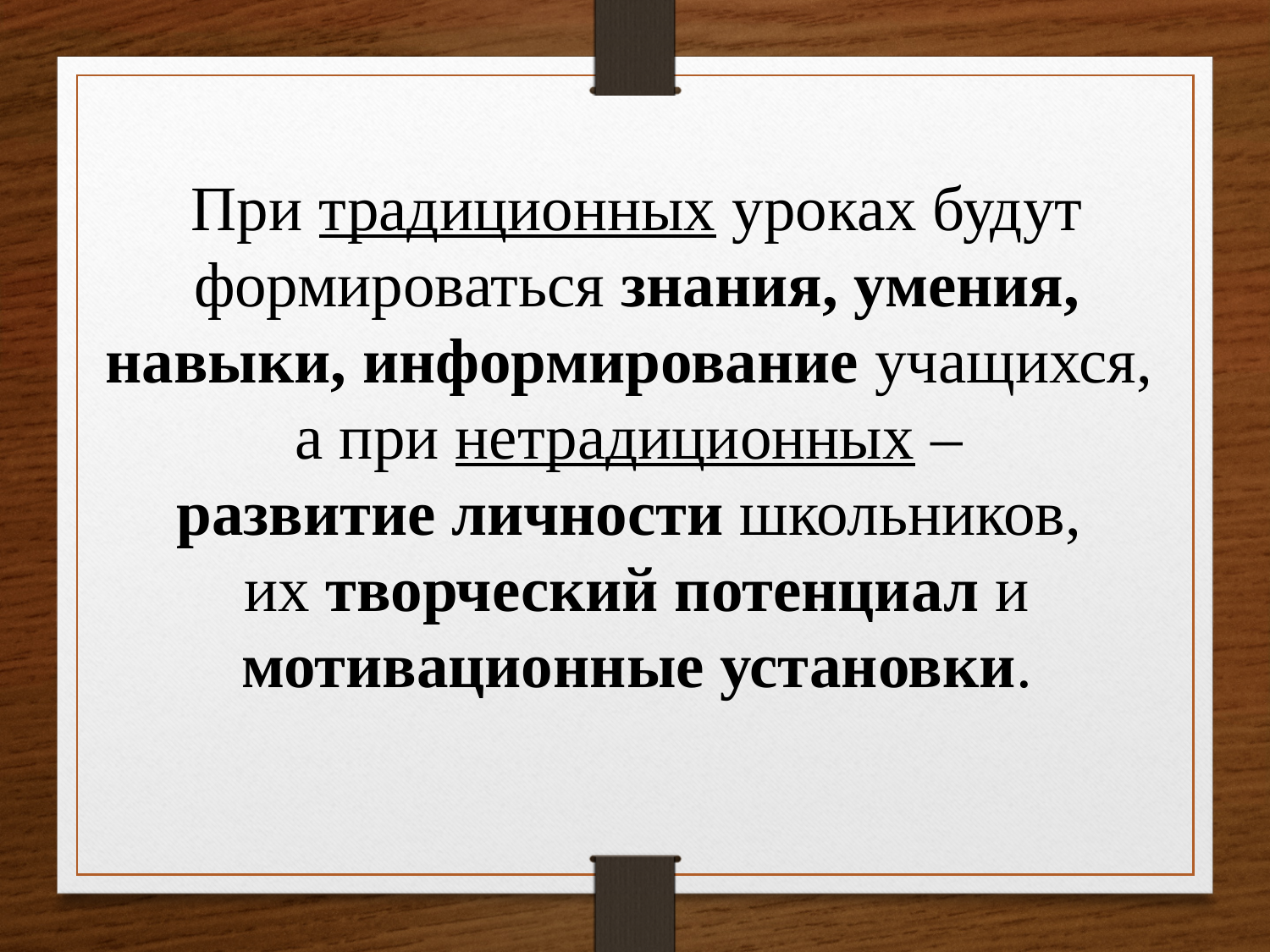

При традиционных уроках будут формироваться знания, умения, навыки, информирование учащихся,
а при нетрадиционных –
развитие личности школьников,
их творческий потенциал и мотивационные установки.